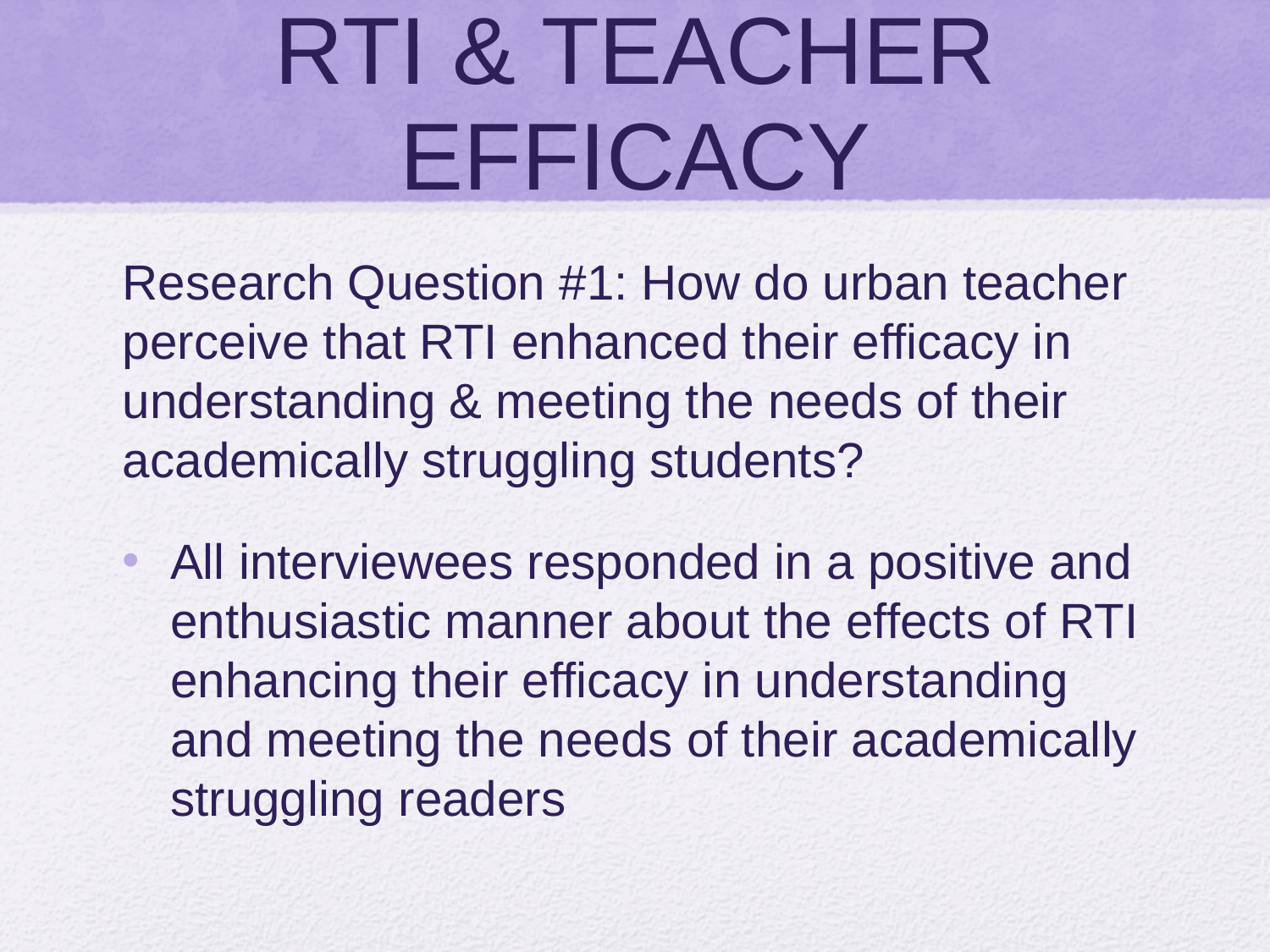

# RTI & TEACHER EFFICACY
Research Question #1: How do urban teacher perceive that RTI enhanced their efficacy in understanding & meeting the needs of their academically struggling students?
All interviewees responded in a positive and enthusiastic manner about the effects of RTI enhancing their efficacy in understanding and meeting the needs of their academically struggling readers